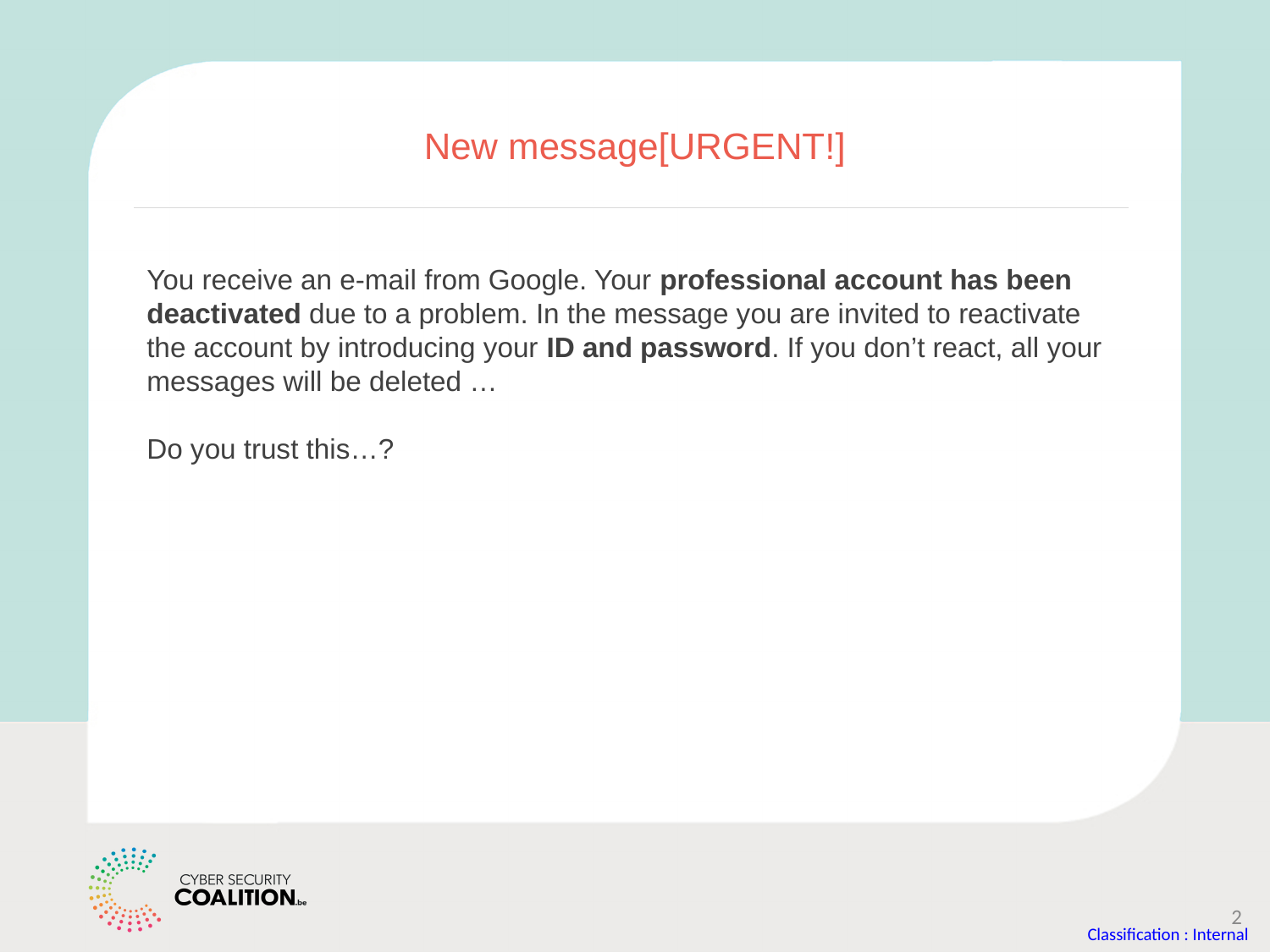

# New message[URGENT!]
You receive an e-mail from Google. Your professional account has been deactivated due to a problem. In the message you are invited to reactivate the account by introducing your ID and password. If you don’t react, all your messages will be deleted …
Do you trust this…?
2